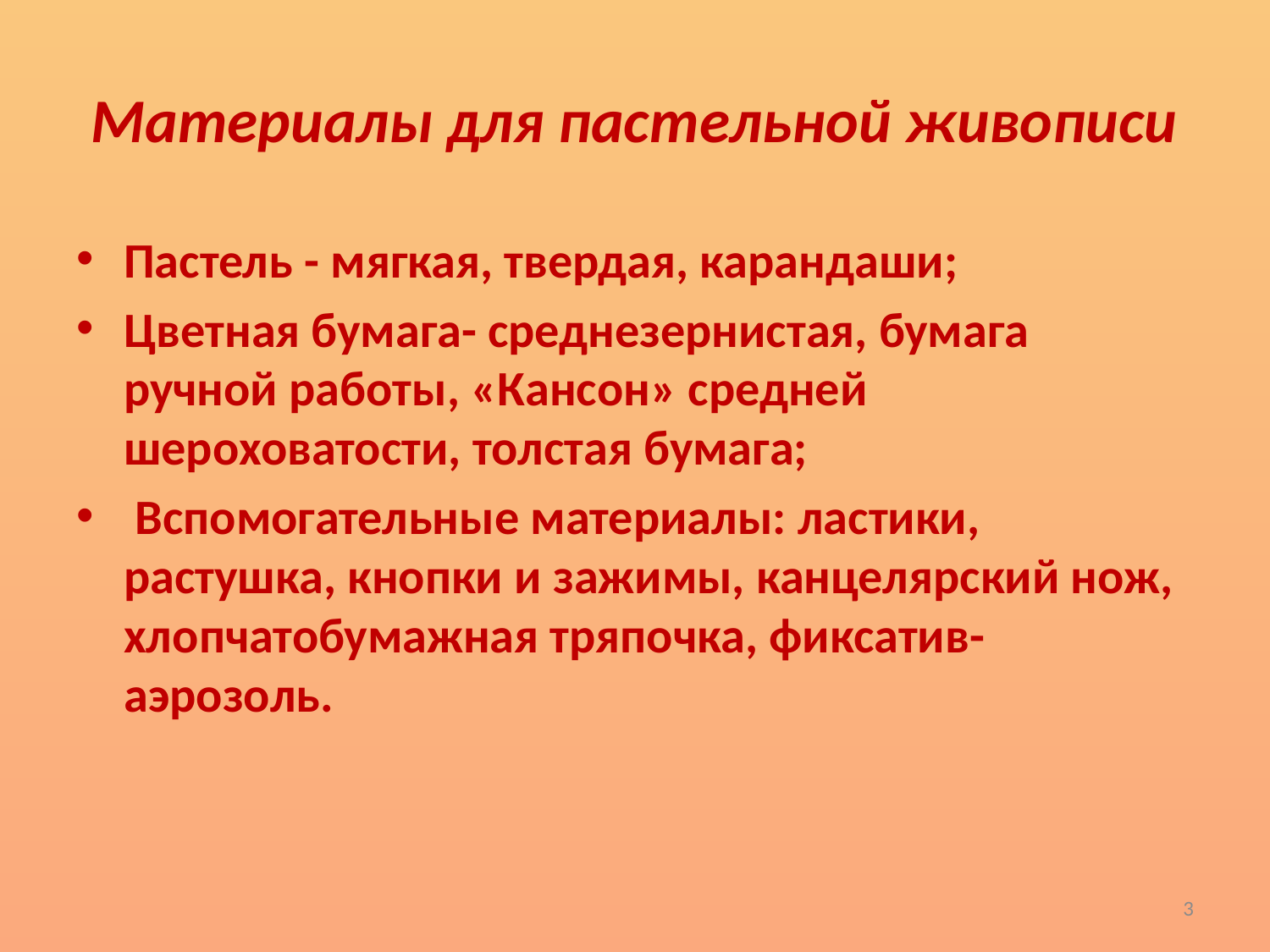

# Материалы для пастельной живописи
Пастель - мягкая, твердая, карандаши;
Цветная бумага- среднезернистая, бумага ручной работы, «Кансон» средней шероховатости, толстая бумага;
 Вспомогательные материалы: ластики, растушка, кнопки и зажимы, канцелярский нож, хлопчатобумажная тряпочка, фиксатив-аэрозоль.
3